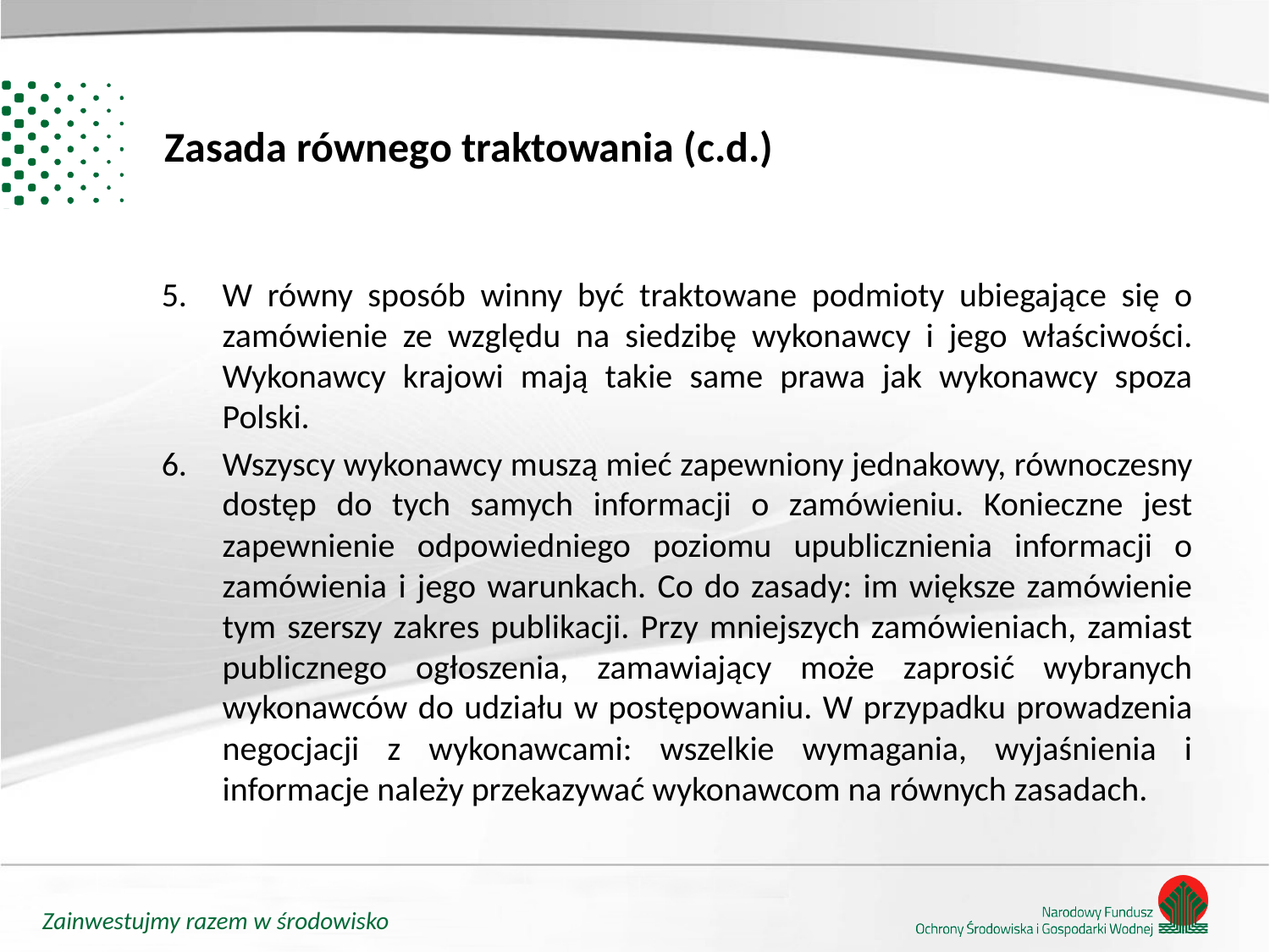

# Zasada równego traktowania (c.d.)
W równy sposób winny być traktowane podmioty ubiegające się o zamówienie ze względu na siedzibę wykonawcy i jego właściwości. Wykonawcy krajowi mają takie same prawa jak wykonawcy spoza Polski.
Wszyscy wykonawcy muszą mieć zapewniony jednakowy, równoczesny dostęp do tych samych informacji o zamówieniu. Konieczne jest zapewnienie odpowiedniego poziomu upublicznienia informacji o zamówienia i jego warunkach. Co do zasady: im większe zamówienie tym szerszy zakres publikacji. Przy mniejszych zamówieniach, zamiast publicznego ogłoszenia, zamawiający może zaprosić wybranych wykonawców do udziału w postępowaniu. W przypadku prowadzenia negocjacji z wykonawcami: wszelkie wymagania, wyjaśnienia i informacje należy przekazywać wykonawcom na równych zasadach.